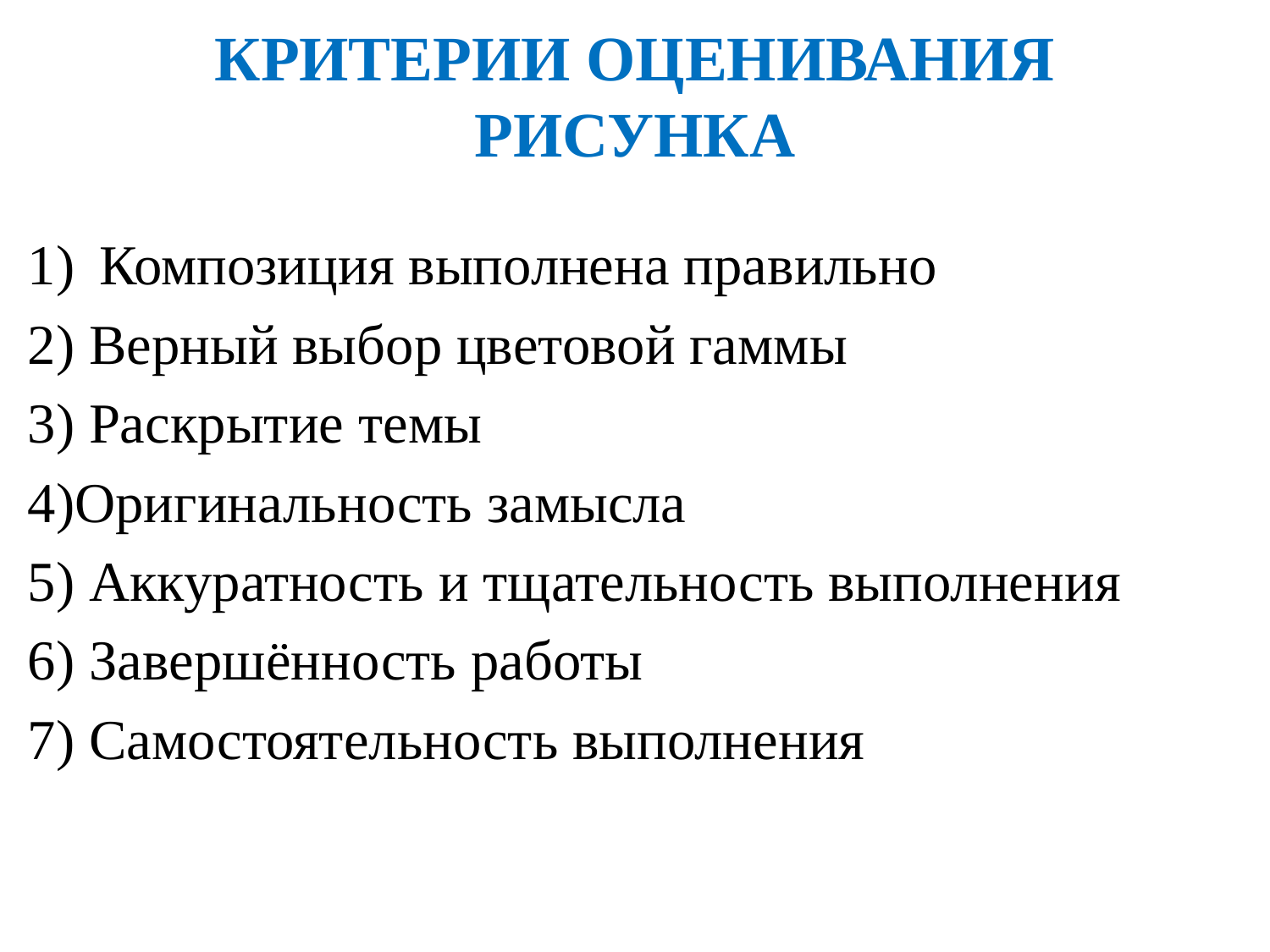

# КРИТЕРИИ ОЦЕНИВАНИЯ РИСУНКА
Композиция выполнена правильно
2) Верный выбор цветовой гаммы
3) Раскрытие темы
4)Оригинальность замысла
5) Аккуратность и тщательность выполнения
6) Завершённость работы
7) Самостоятельность выполнения